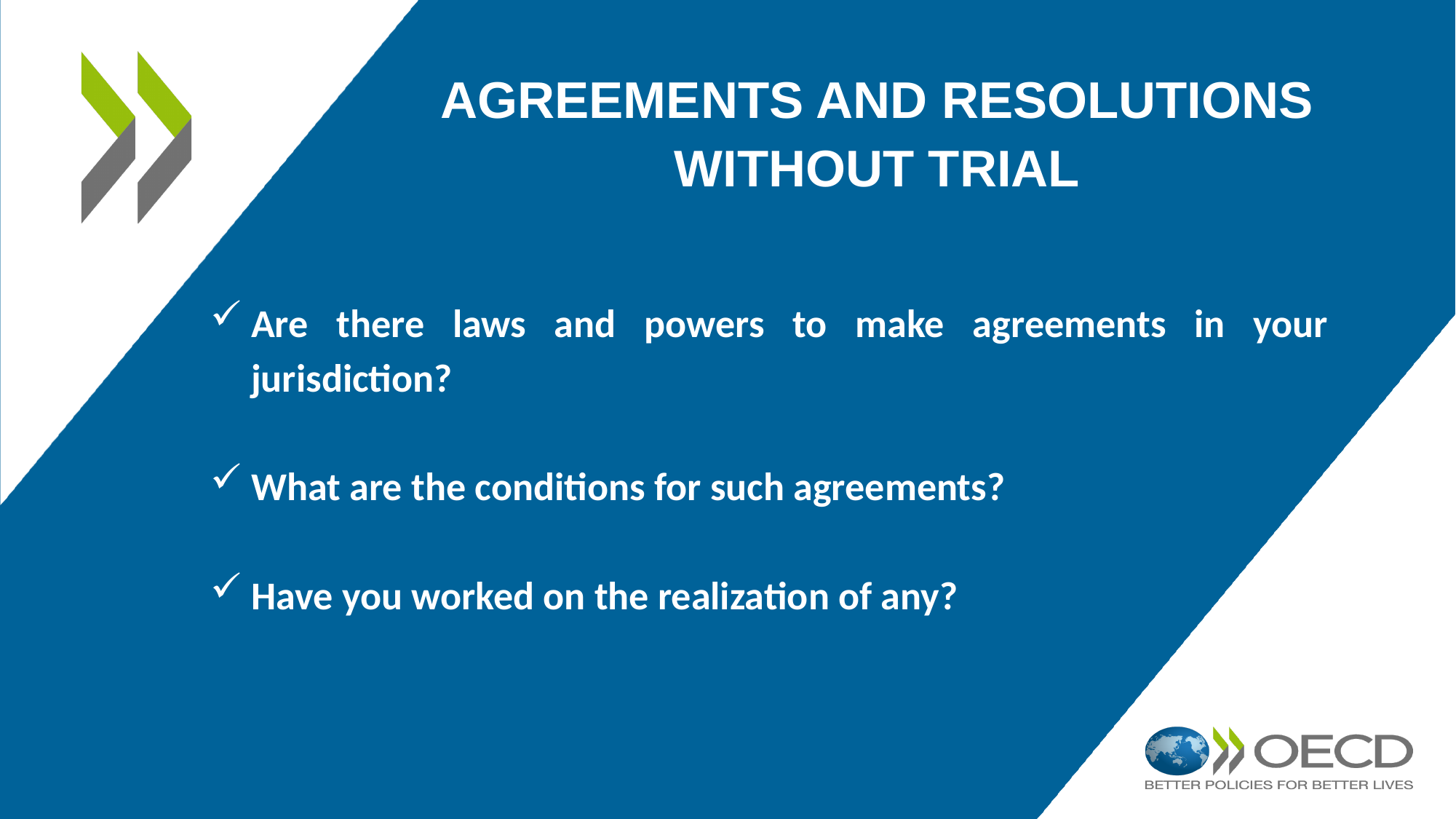

# AGREEMENTS AND RESOLUTIONS without TRIAL
Are there laws and powers to make agreements in your jurisdiction?

What are the conditions for such agreements?

Have you worked on the realization of any?